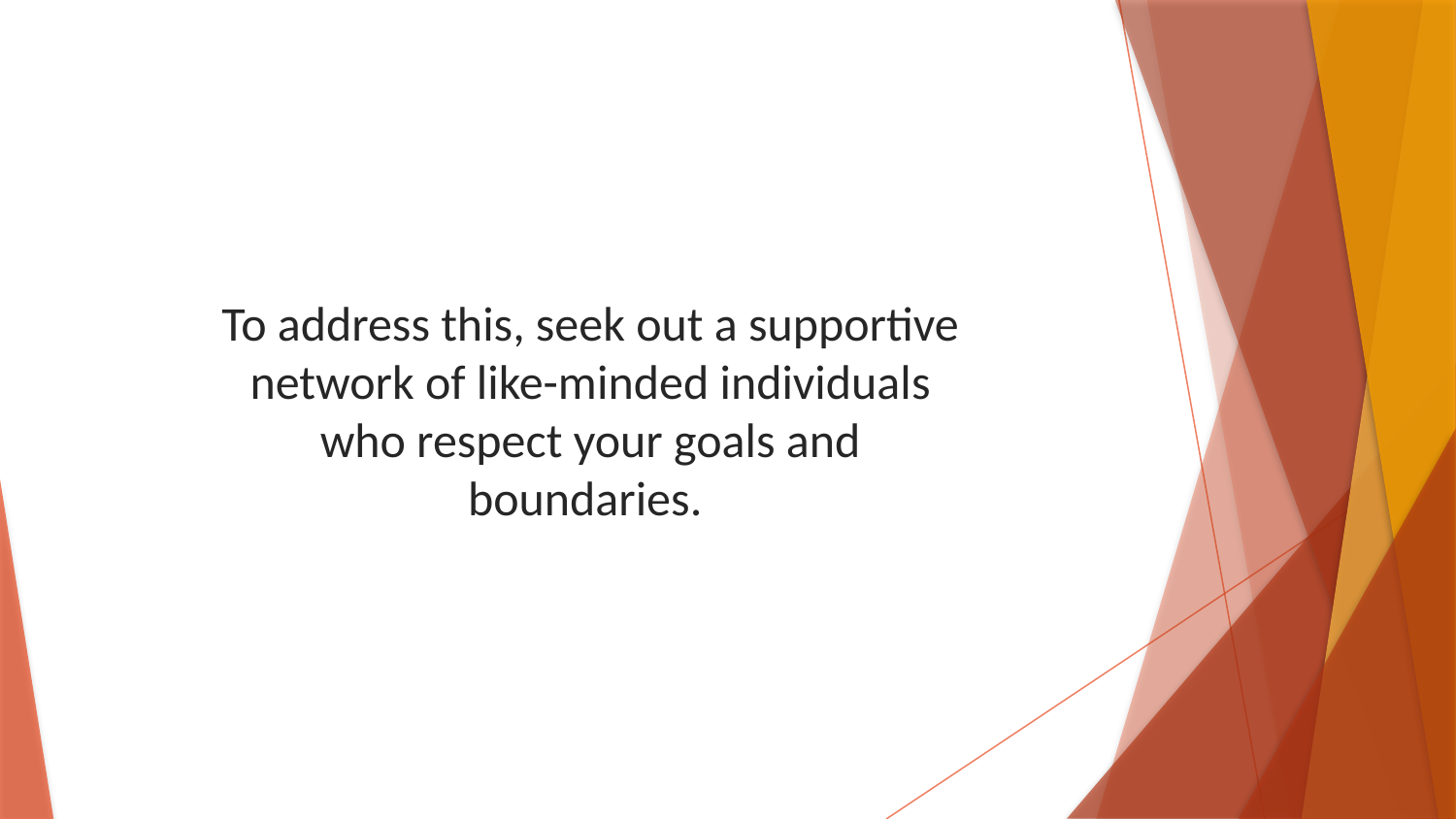

To address this, seek out a supportive network of like-minded individuals who respect your goals and boundaries.